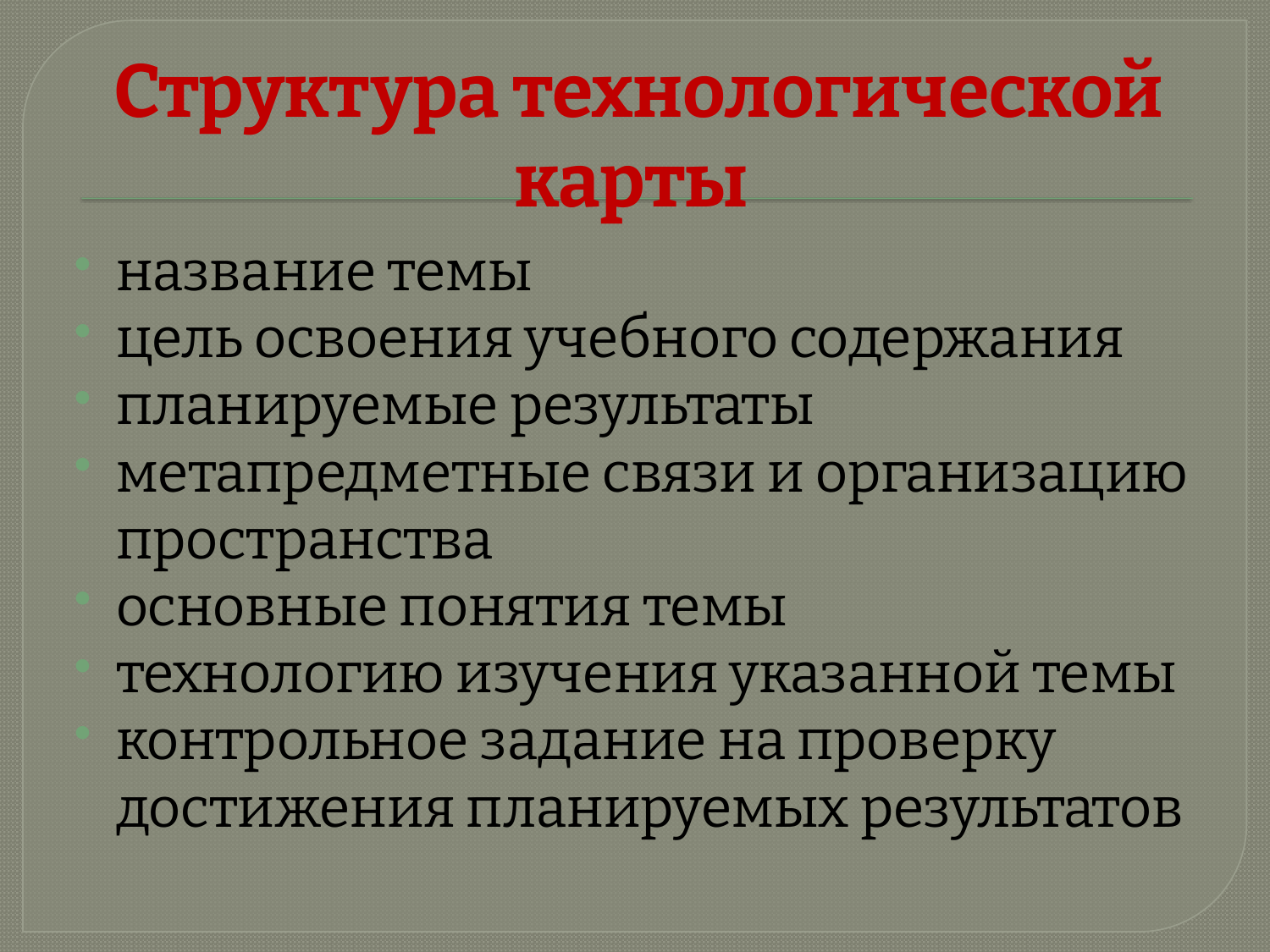

# Структура технологической карты
название темы
цель освоения учебного содержания
планируемые результаты
метапредметные связи и организацию пространства
основные понятия темы
технологию изучения указанной темы
контрольное задание на проверку достижения планируемых результатов